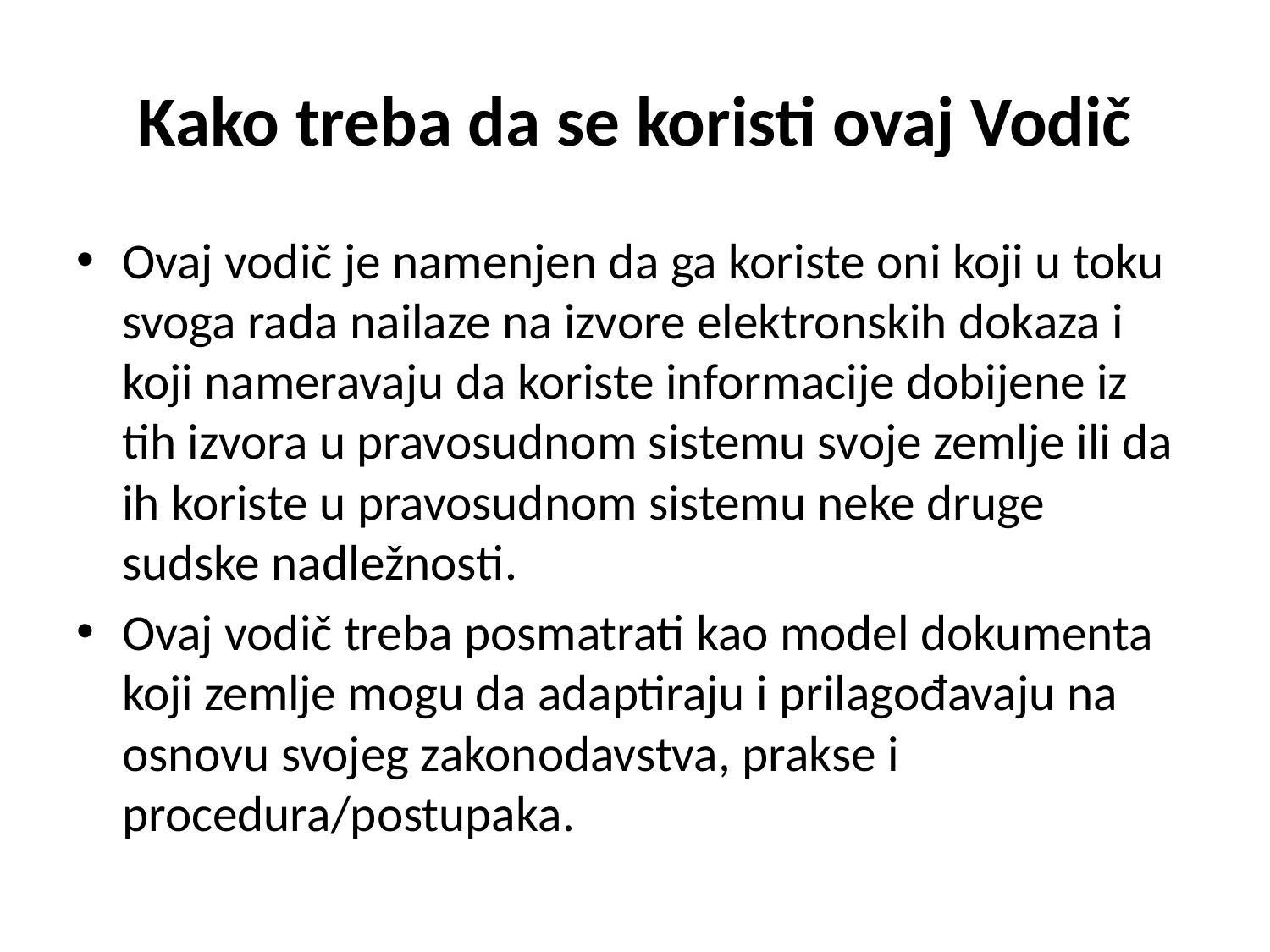

# Kako treba da se koristi ovaj Vodič
Ovaj vodič je namenjen da ga koriste oni koji u toku svoga rada nailaze na izvore elektronskih dokaza i koji nameravaju da koriste informacije dobijene iz tih izvora u pravosudnom sistemu svoje zemlje ili da ih koriste u pravosudnom sistemu neke druge sudske nadležnosti.
Ovaj vodič treba posmatrati kao model dokumenta koji zemlje mogu da adaptiraju i prilagođavaju na osnovu svojeg zakonodavstva, prakse i procedura/postupaka.